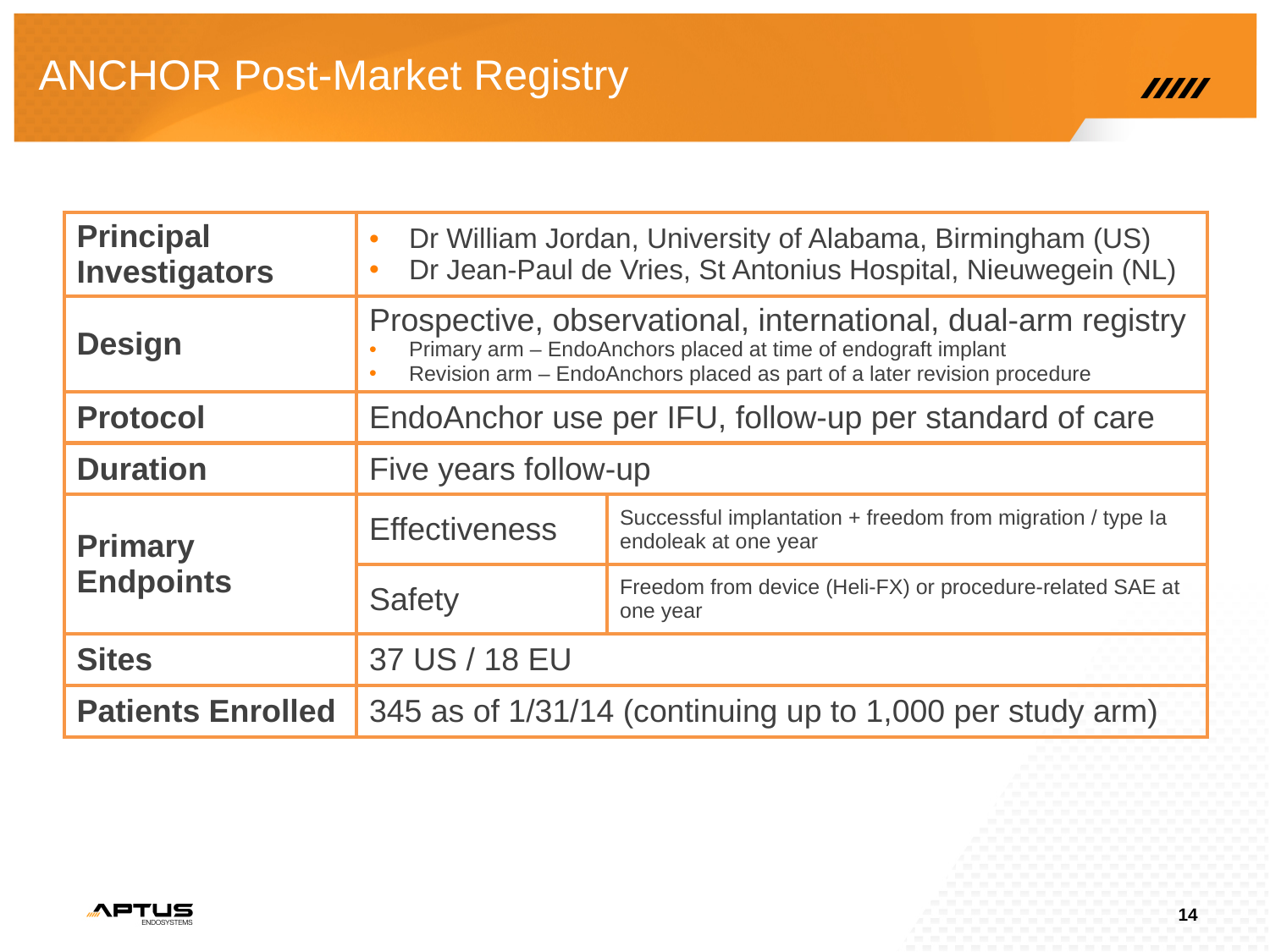

# ANCHOR Post-Market Registry
| Principal Investigators | Dr William Jordan, University of Alabama, Birmingham (US) Dr Jean-Paul de Vries, St Antonius Hospital, Nieuwegein (NL) |  |
| --- | --- | --- |
| Design | Prospective, observational, international, dual-arm registry Primary arm – EndoAnchors placed at time of endograft implant Revision arm – EndoAnchors placed as part of a later revision procedure |  |
| Protocol | EndoAnchor use per IFU, follow-up per standard of care |  |
| Duration | Five years follow-up |  |
| Primary Endpoints | Effectiveness | Successful implantation + freedom from migration / type Ia endoleak at one year |
|  | Safety | Freedom from device (Heli-FX) or procedure-related SAE at one year |
| Sites | 37 US / 18 EU |  |
| Patients Enrolled | 345 as of 1/31/14 (continuing up to 1,000 per study arm) |  |
14